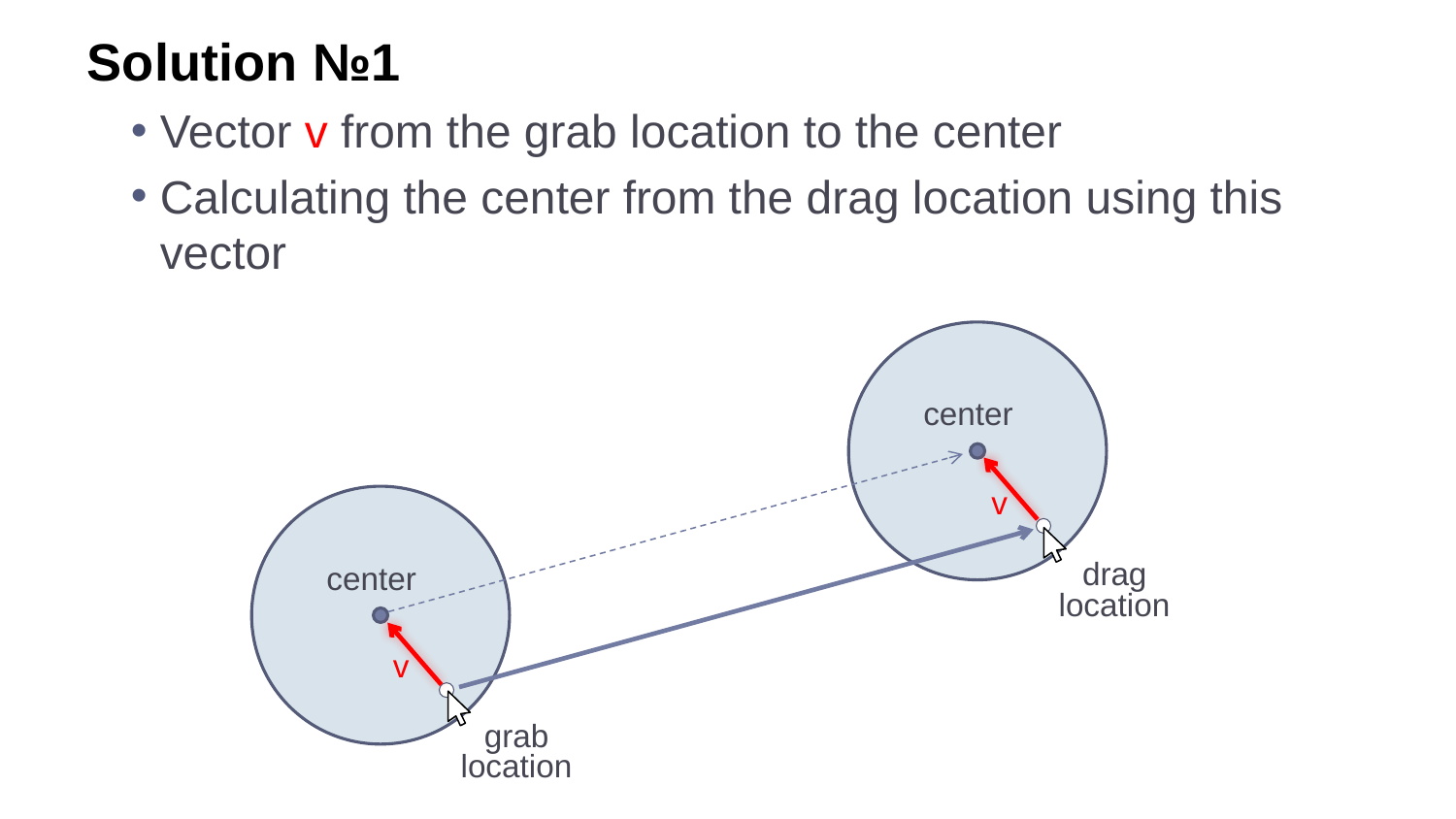

Solution №1
Vector v from the grab location to the center
Calculating the center from the drag location using this vector

center
v

drag
location
center
v

grab
location